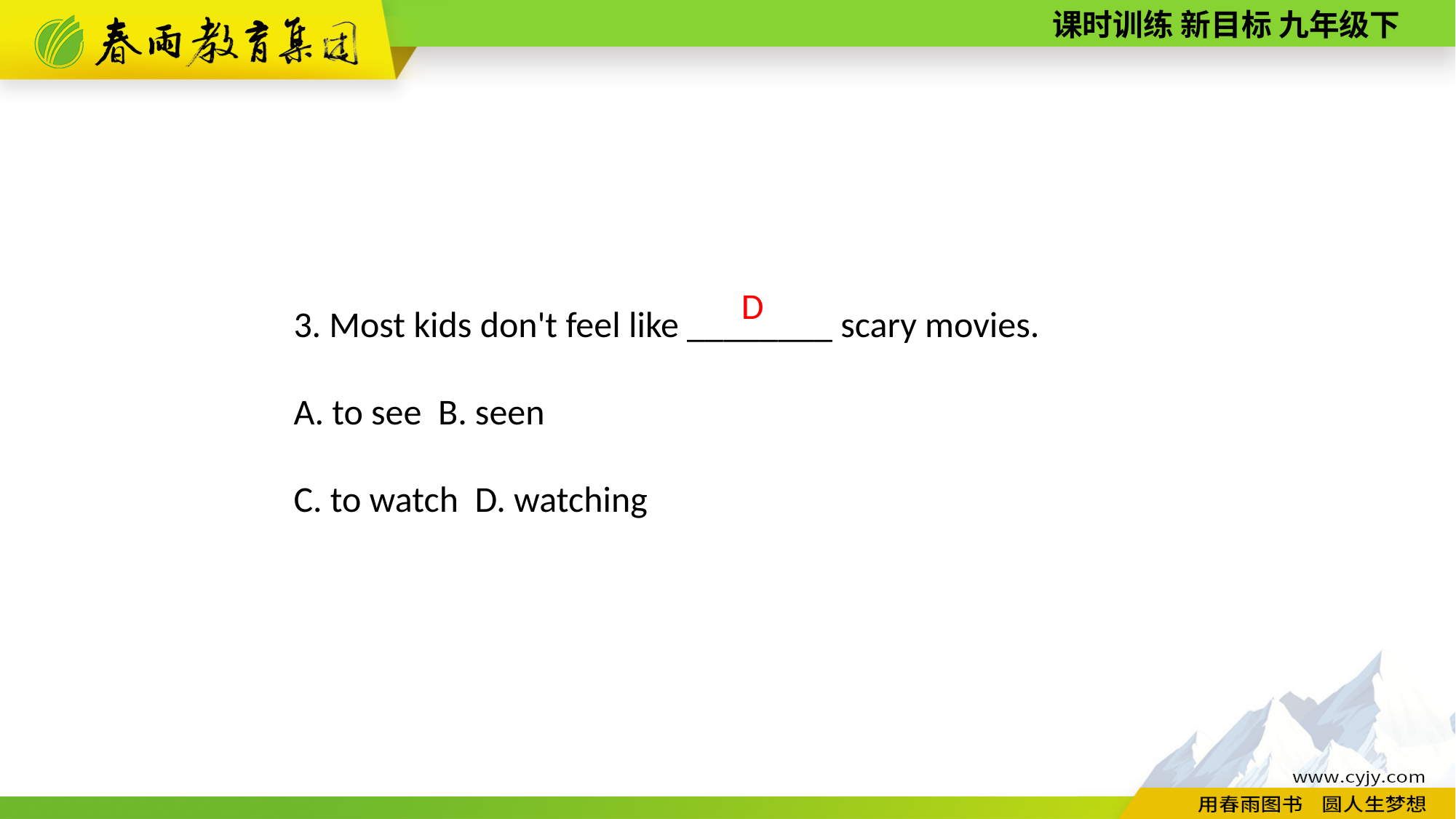

3. Most kids don't feel like ________ scary movies.
A. to see  B. seen
C. to watch  D. watching
D